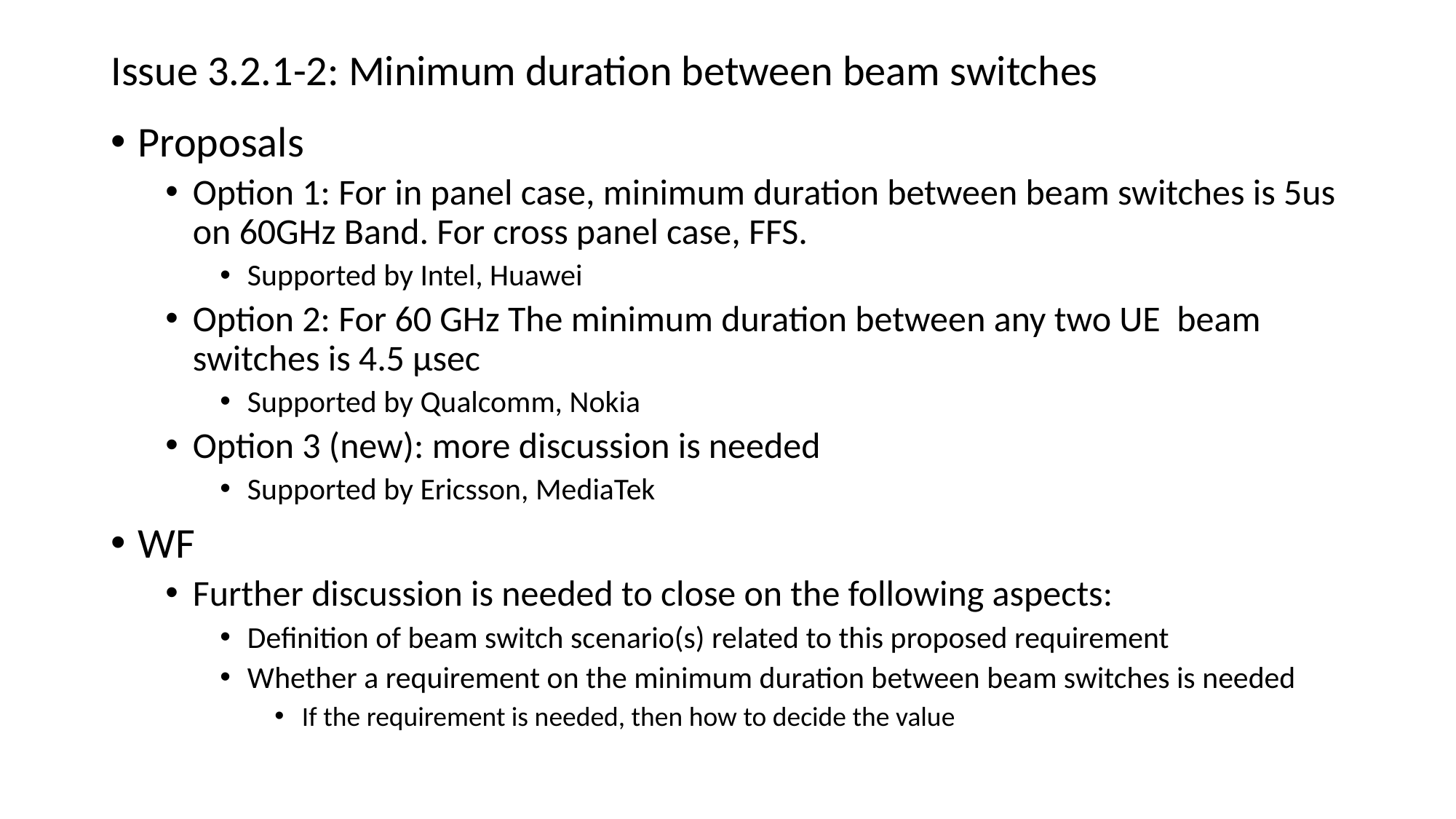

# Issue 3.2.1-2: Minimum duration between beam switches
Proposals
Option 1: For in panel case, minimum duration between beam switches is 5us on 60GHz Band. For cross panel case, FFS.
Supported by Intel, Huawei
Option 2: For 60 GHz The minimum duration between any two UE  beam switches is 4.5 µsec
Supported by Qualcomm, Nokia
Option 3 (new): more discussion is needed
Supported by Ericsson, MediaTek
WF
Further discussion is needed to close on the following aspects:
Definition of beam switch scenario(s) related to this proposed requirement
Whether a requirement on the minimum duration between beam switches is needed
If the requirement is needed, then how to decide the value